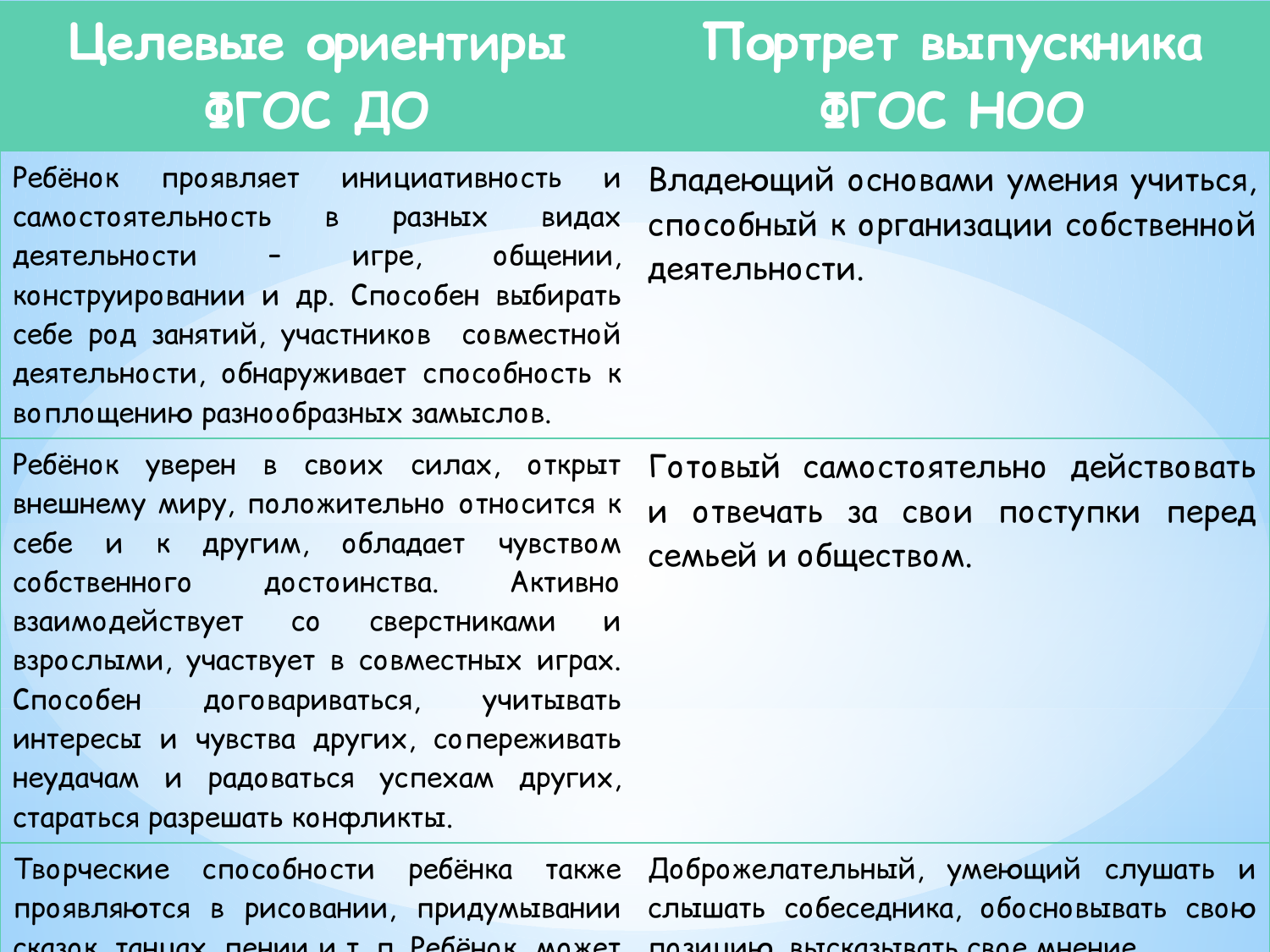

| Целевые ориентиры ФГОС ДО | Портрет выпускника ФГОС НОО |
| --- | --- |
| Ребёнок проявляет инициативность и самостоятельность в разных видах деятельности – игре, общении, конструировании и др. Способен выбирать себе род занятий, участников совместной деятельности, обнаруживает способность к воплощению разнообразных замыслов. | Владеющий основами умения учиться, способный к организации собственной деятельности. |
| Ребёнок уверен в своих силах, открыт внешнему миру, положительно относится к себе и к другим, обладает чувством собственного достоинства. Активно взаимодействует со сверстниками и взрослыми, участвует в совместных играх. Способен договариваться, учитывать интересы и чувства других, сопереживать неудачам и радоваться успехам других, стараться разрешать конфликты. | Готовый самостоятельно действовать и отвечать за свои поступки перед семьей и обществом. |
| Творческие способности ребёнка также проявляются в рисовании, придумывании сказок, танцах, пении и т. п. Ребёнок может фантазировать вслух, играть звуками и словами. Хорошо понимает устную речь и может выражать свои мысли и желания. | Доброжелательный, умеющий слушать и слышать собеседника, обосновывать свою позицию, высказывать свое мнение. |